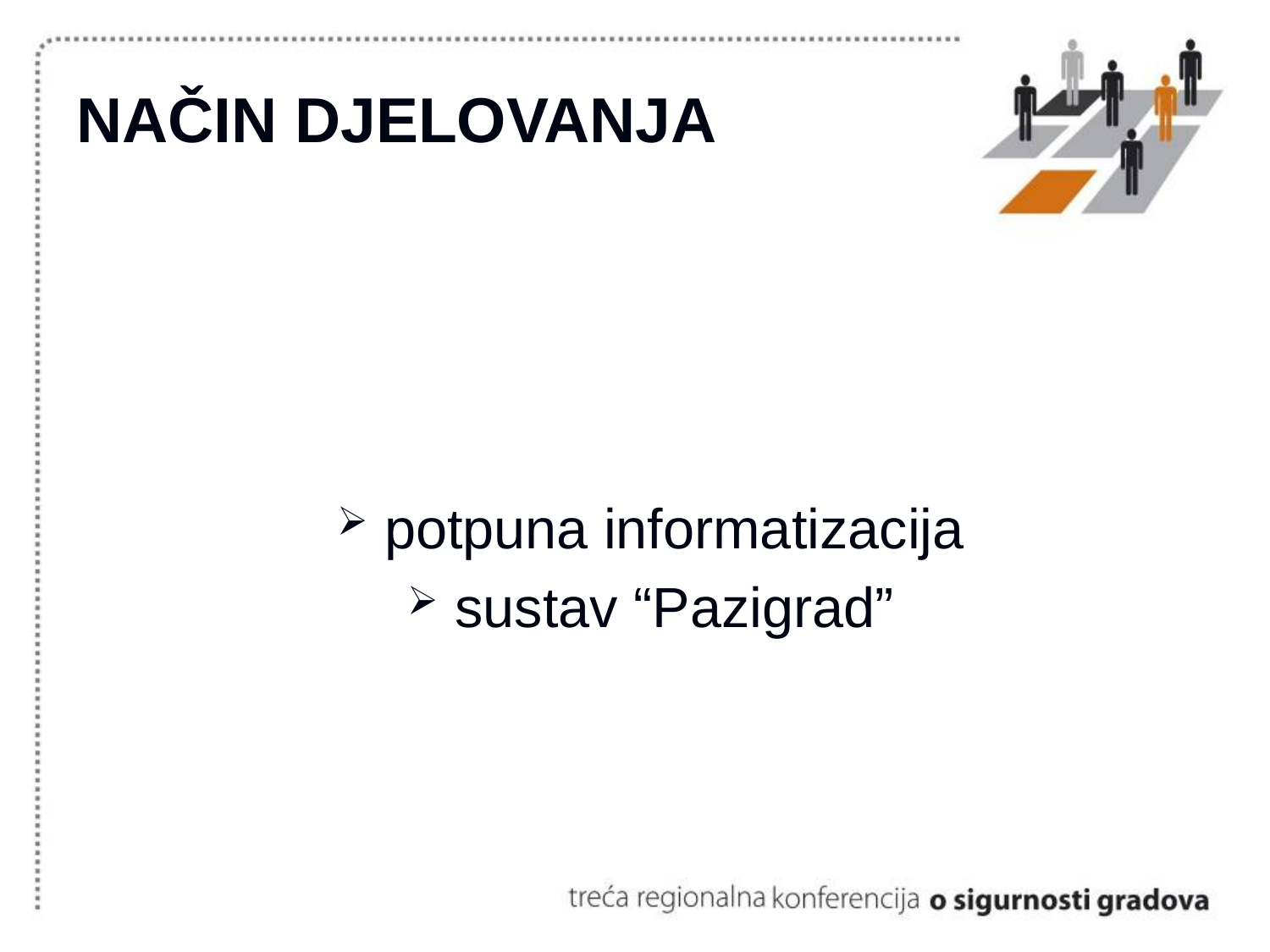

# NAČIN DJELOVANJA
potpuna informatizacija
sustav “Pazigrad”